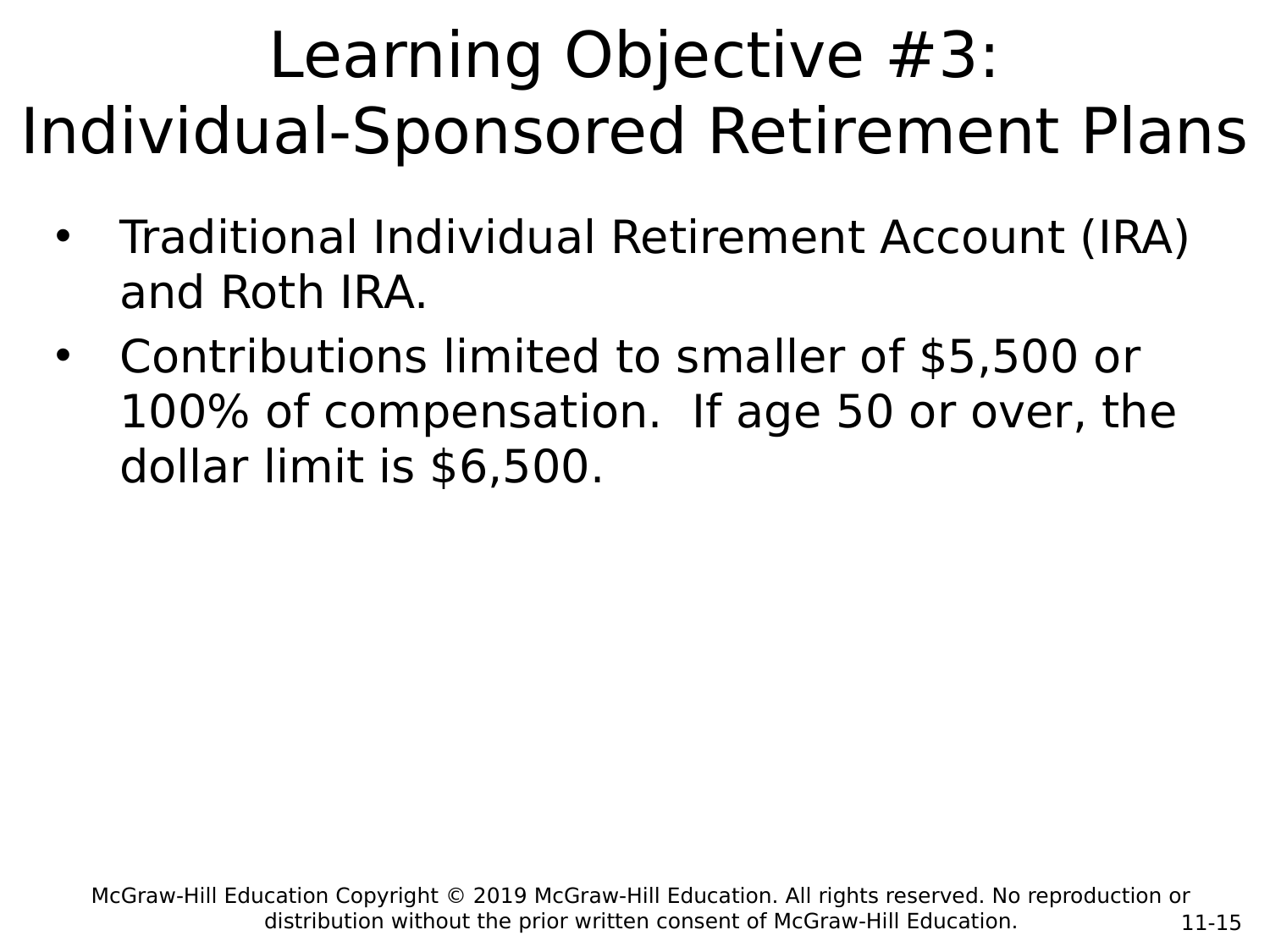

# Learning Objective #3: Individual-Sponsored Retirement Plans
Traditional Individual Retirement Account (IRA) and Roth IRA.
Contributions limited to smaller of $5,500 or 100% of compensation.  If age 50 or over, the dollar limit is $6,500.
McGraw-Hill Education Copyright © 2019 McGraw-Hill Education. All rights reserved. No reproduction or distribution without the prior written consent of McGraw-Hill Education.
11-15